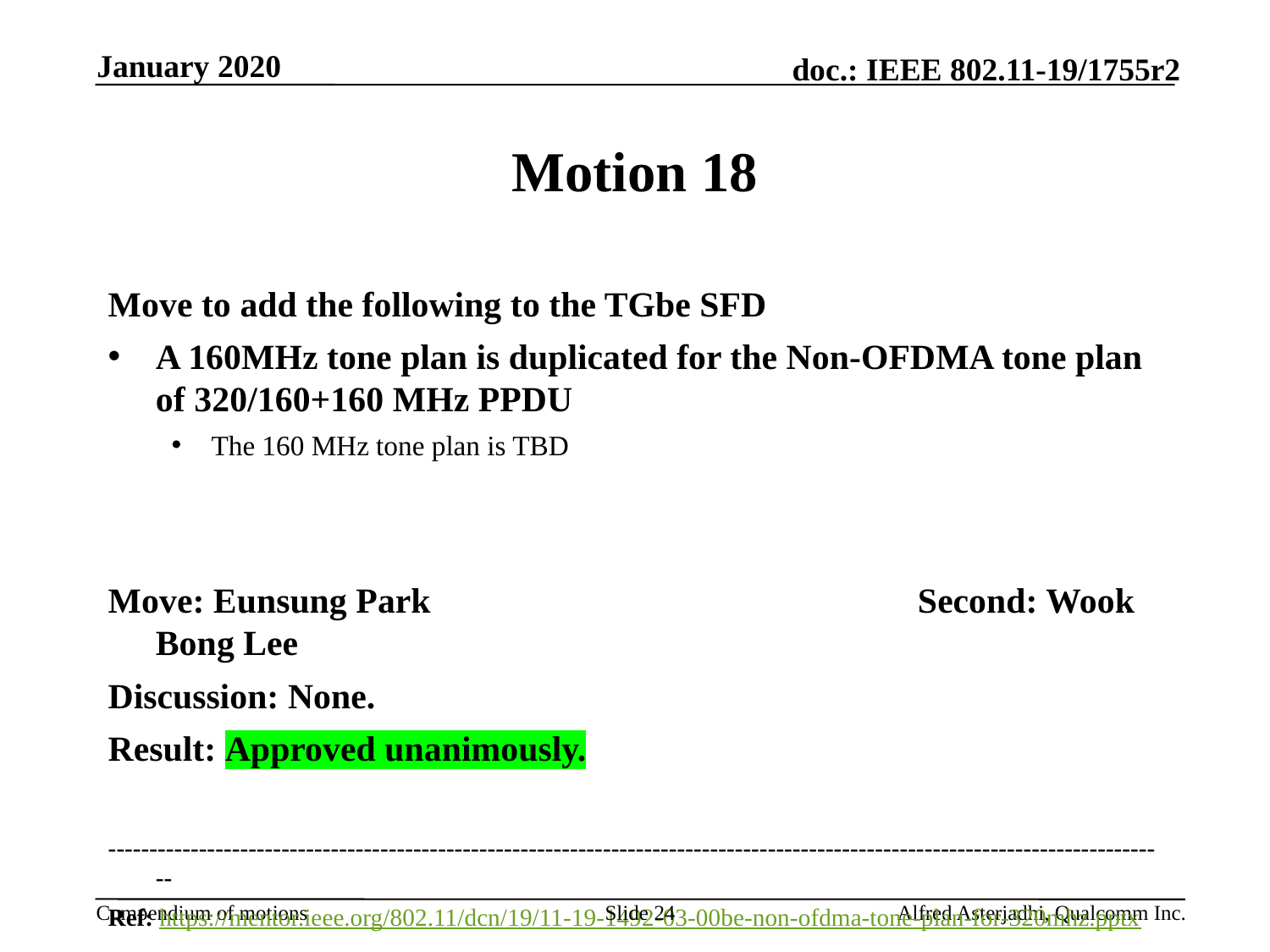

January 2020
# Motion 18
Move to add the following to the TGbe SFD
A 160MHz tone plan is duplicated for the Non-OFDMA tone plan of 320/160+160 MHz PPDU
The 160 MHz tone plan is TBD

Move: Eunsung Park 				Second: Wook Bong Lee
Discussion: None.
Result: Approved unanimously.

---------------------------------------------------------------------------------------------------------------------------------
Ref: https://mentor.ieee.org/802.11/dcn/19/11-19-1492-03-00be-non-ofdma-tone-plan-for-320mhz.pptx
Slide 24
Alfred Asterjadhi, Qualcomm Inc.